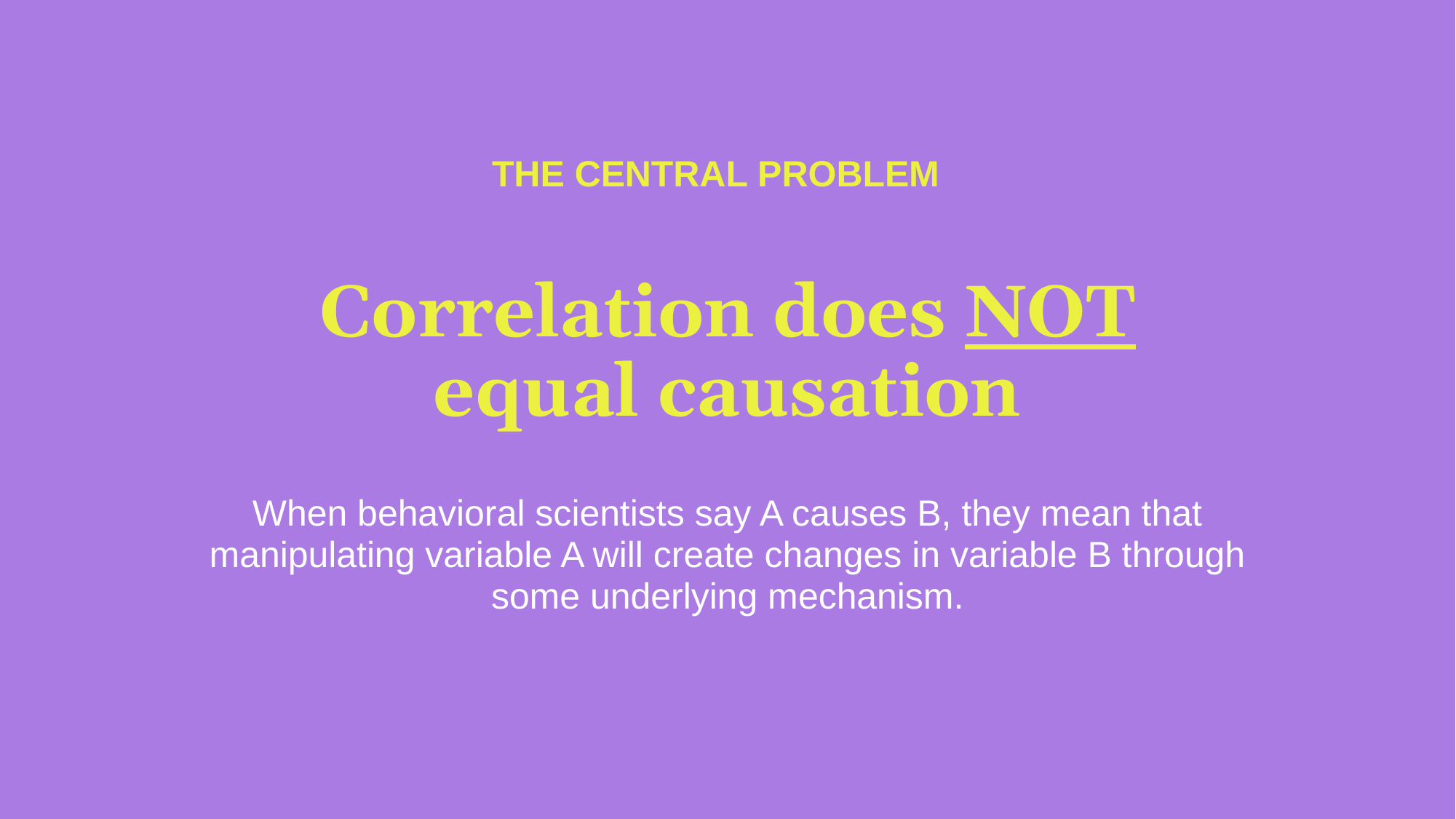

THE CENTRAL PROBLEM
Correlation does NOT equal causation
When behavioral scientists say A causes B, they mean that manipulating variable A will create changes in variable B through some underlying mechanism.